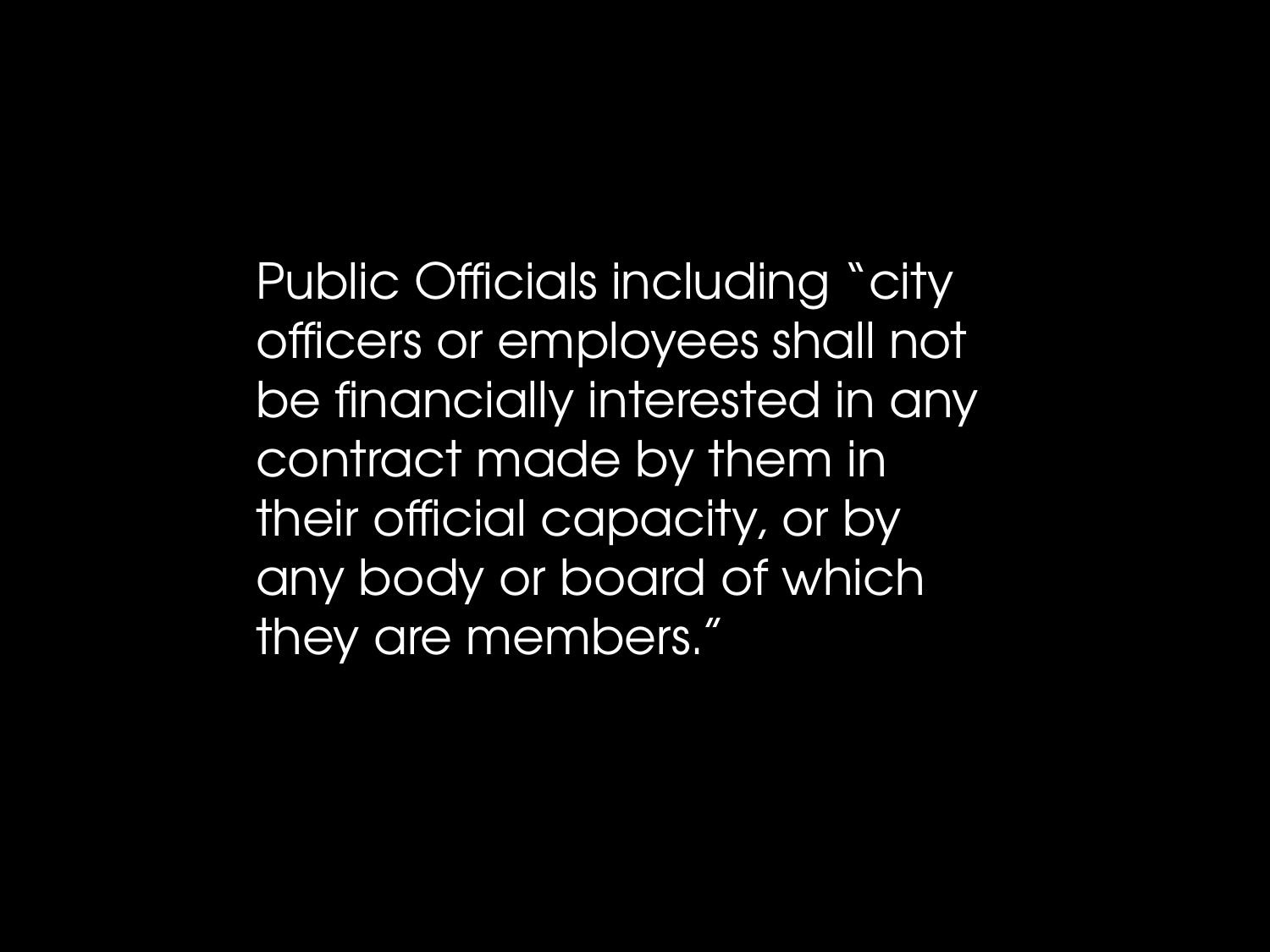

Public Officials including “city officers or employees shall not be financially interested in any contract made by them in their official capacity, or by any body or board of which they are members.”